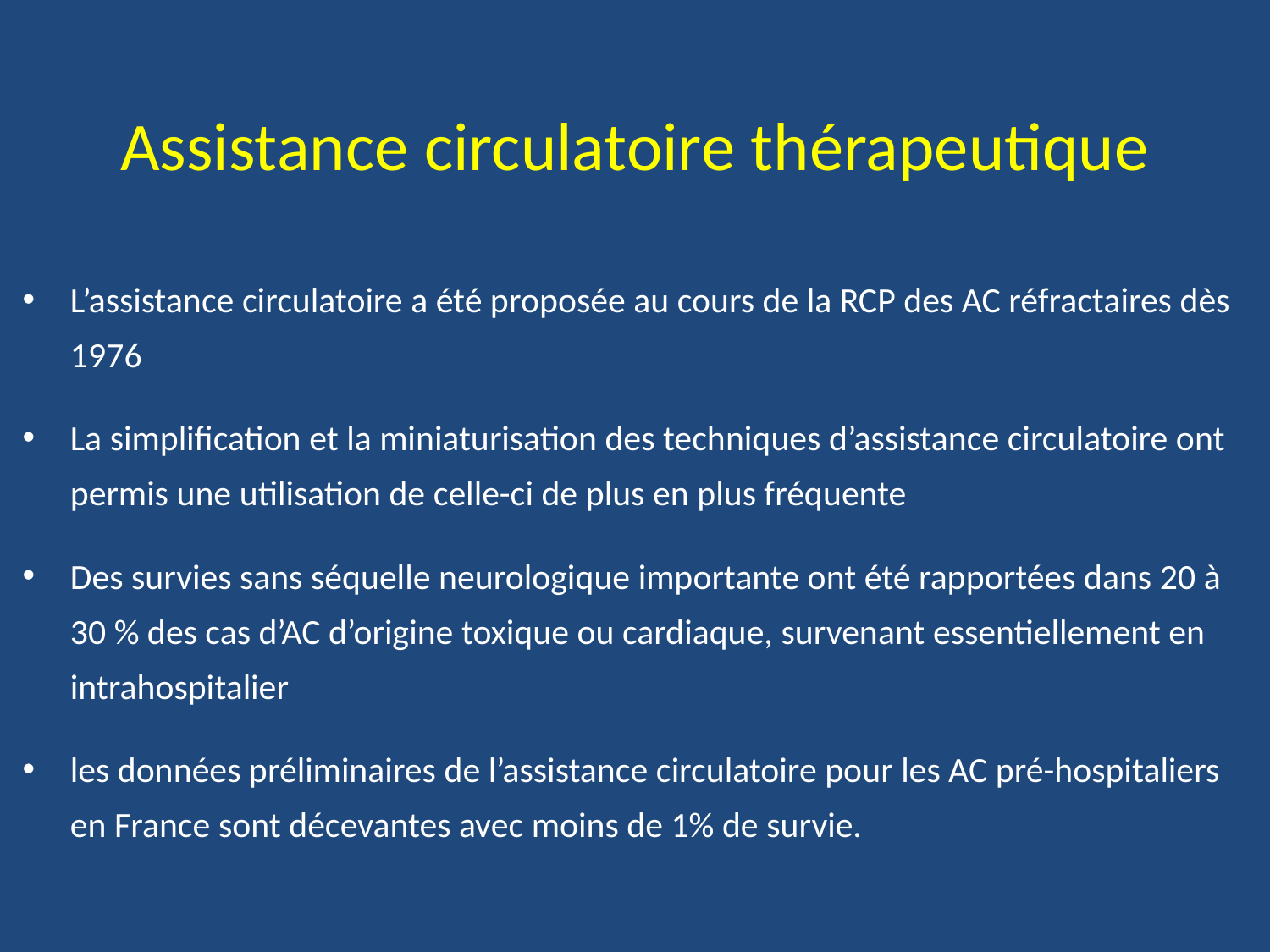

# Assistance circulatoire thérapeutique
L’assistance circulatoire a été proposée au cours de la RCP des AC réfractaires dès 1976
La simplification et la miniaturisation des techniques d’assistance circulatoire ont permis une utilisation de celle-ci de plus en plus fréquente
Des survies sans séquelle neurologique importante ont été rapportées dans 20 à 30 % des cas d’AC d’origine toxique ou cardiaque, survenant essentiellement en intrahospitalier
les données préliminaires de l’assistance circulatoire pour les AC pré-hospitaliers en France sont décevantes avec moins de 1% de survie.